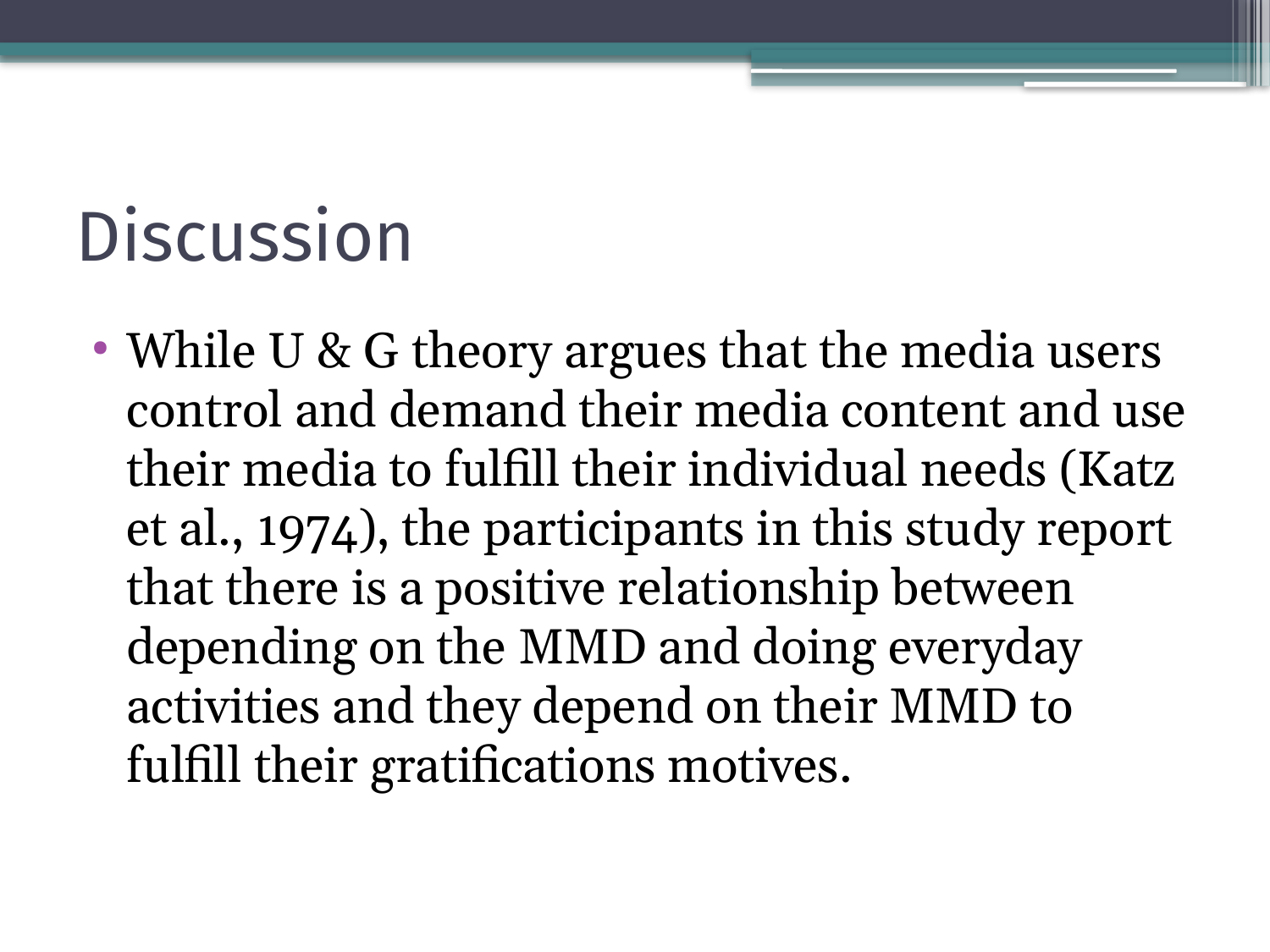

# Discussion
While U & G theory argues that the media users control and demand their media content and use their media to fulfill their individual needs (Katz et al., 1974), the participants in this study report that there is a positive relationship between depending on the MMD and doing everyday activities and they depend on their MMD to fulfill their gratifications motives.